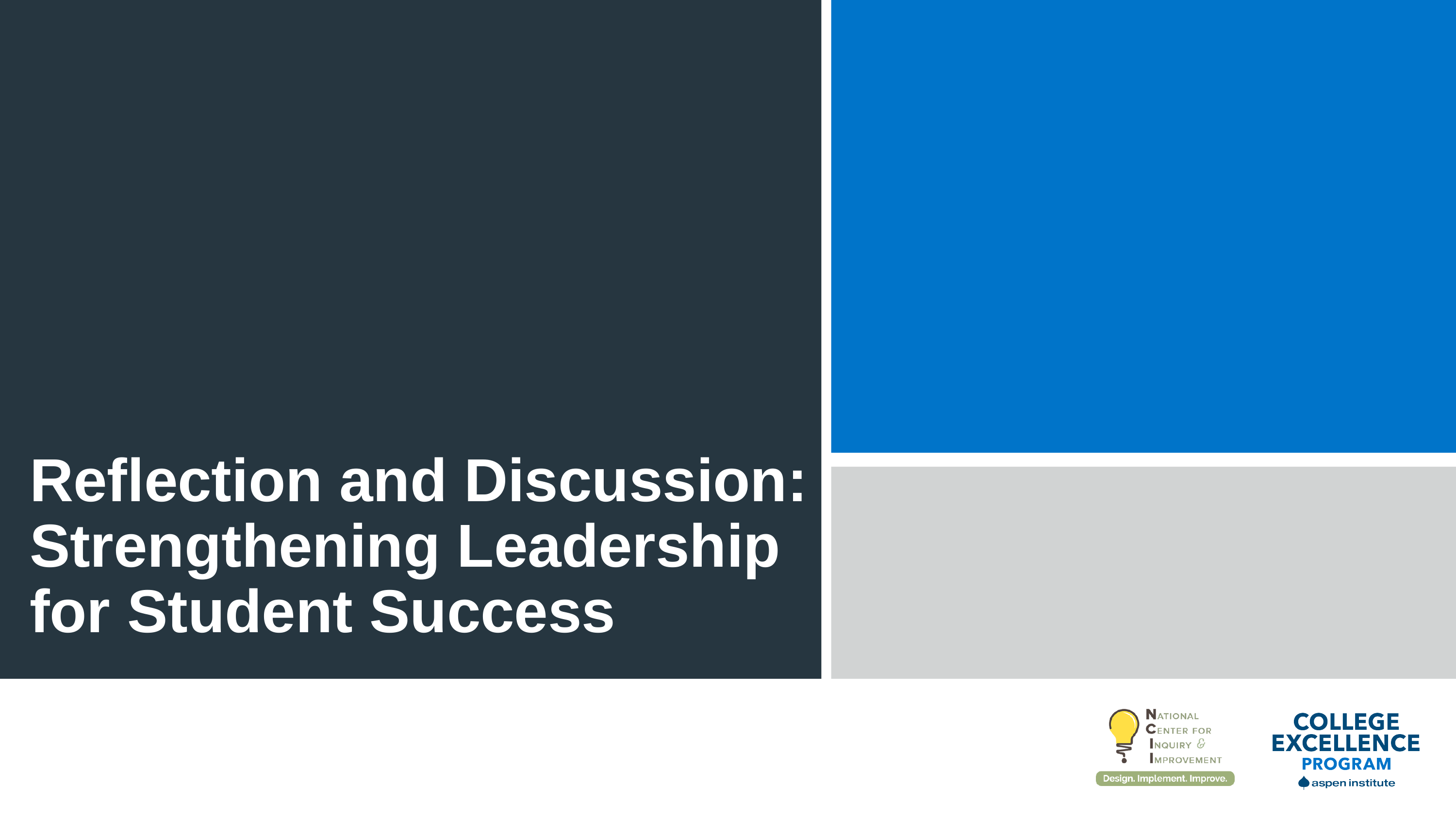

Reflection and Discussion: Strengthening Leadership for Student Success